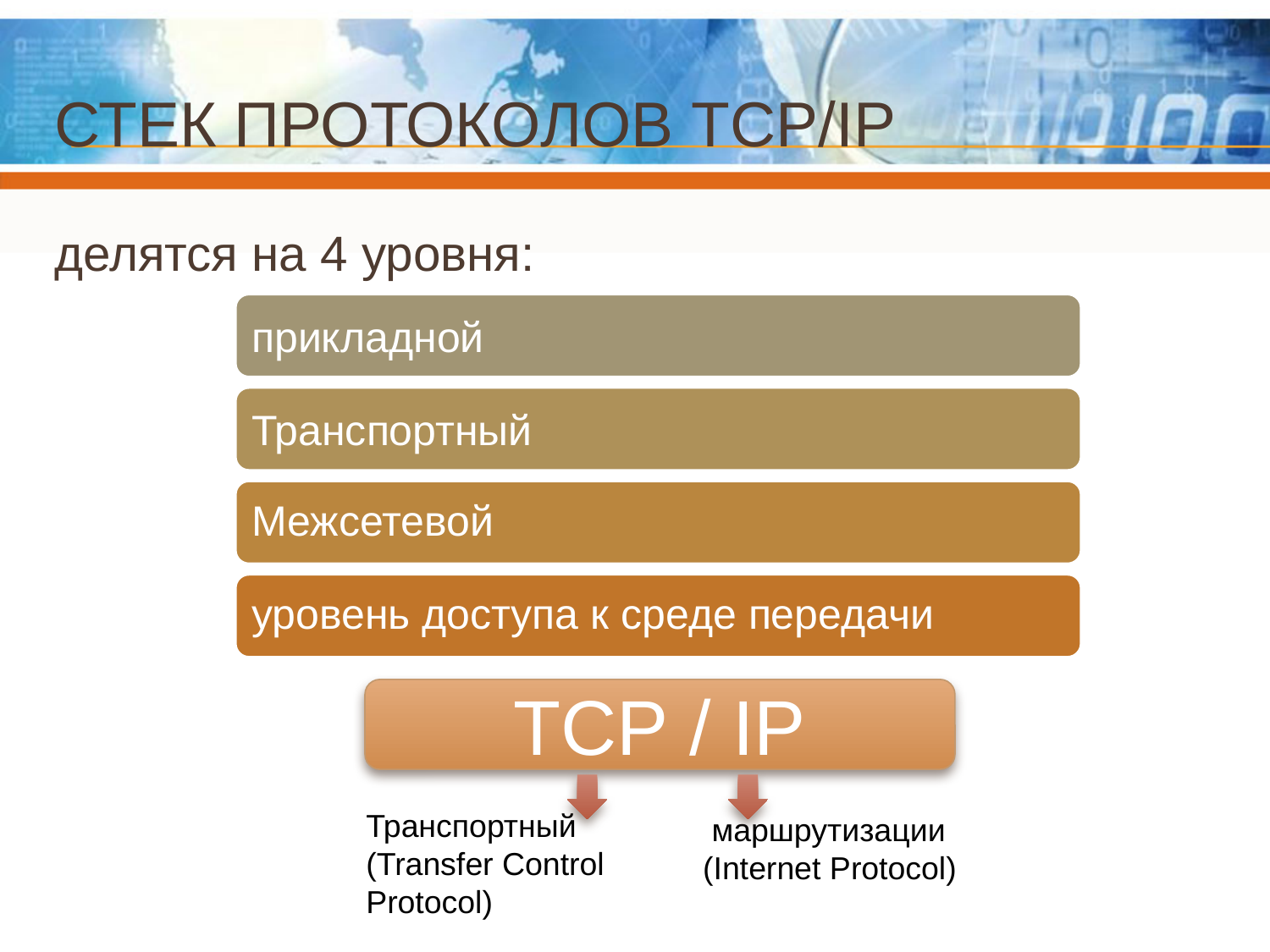

# Стек протоколов tcp/ip
делятся на 4 уровня:

прикладной
Транспортный
Межсетевой
уровень доступа к среде передачи
TCP / IP

Транспортный (Transfer Control Protocol)
 маршрутизации (Internet Protocol)